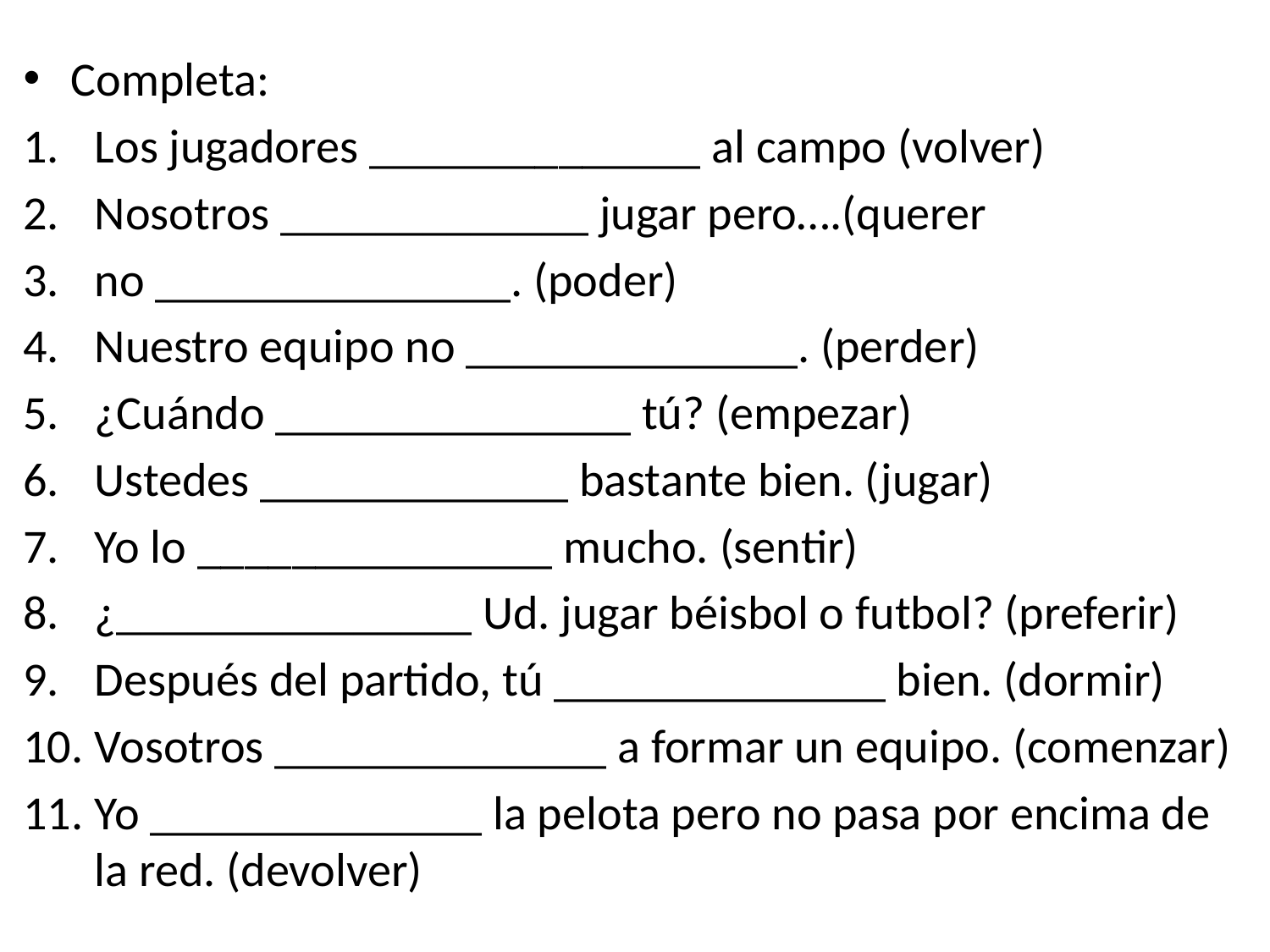

Completa:
Los jugadores ______________ al campo (volver)
Nosotros _____________ jugar pero….(querer
no _______________. (poder)
Nuestro equipo no ______________. (perder)
¿Cuándo _______________ tú? (empezar)
Ustedes _____________ bastante bien. (jugar)
Yo lo _______________ mucho. (sentir)
¿_______________ Ud. jugar béisbol o futbol? (preferir)
Después del partido, tú ______________ bien. (dormir)
Vosotros ______________ a formar un equipo. (comenzar)
Yo ______________ la pelota pero no pasa por encima de la red. (devolver)